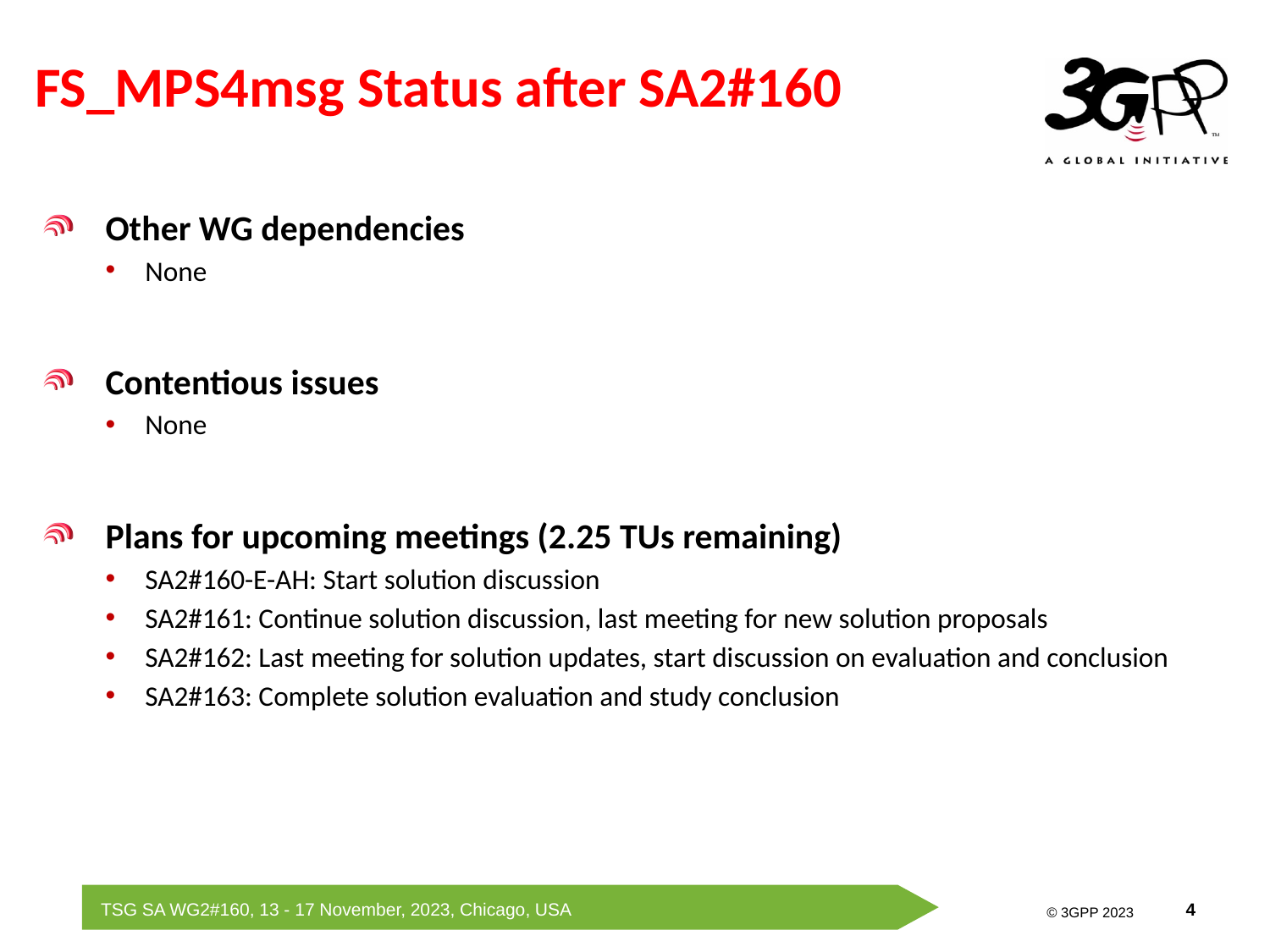

# FS_MPS4msg Status after SA2#160
Other WG dependencies
None

Contentious issues
None

Plans for upcoming meetings (2.25 TUs remaining)
SA2#160-E-AH: Start solution discussion
SA2#161: Continue solution discussion, last meeting for new solution proposals
SA2#162: Last meeting for solution updates, start discussion on evaluation and conclusion
SA2#163: Complete solution evaluation and study conclusion